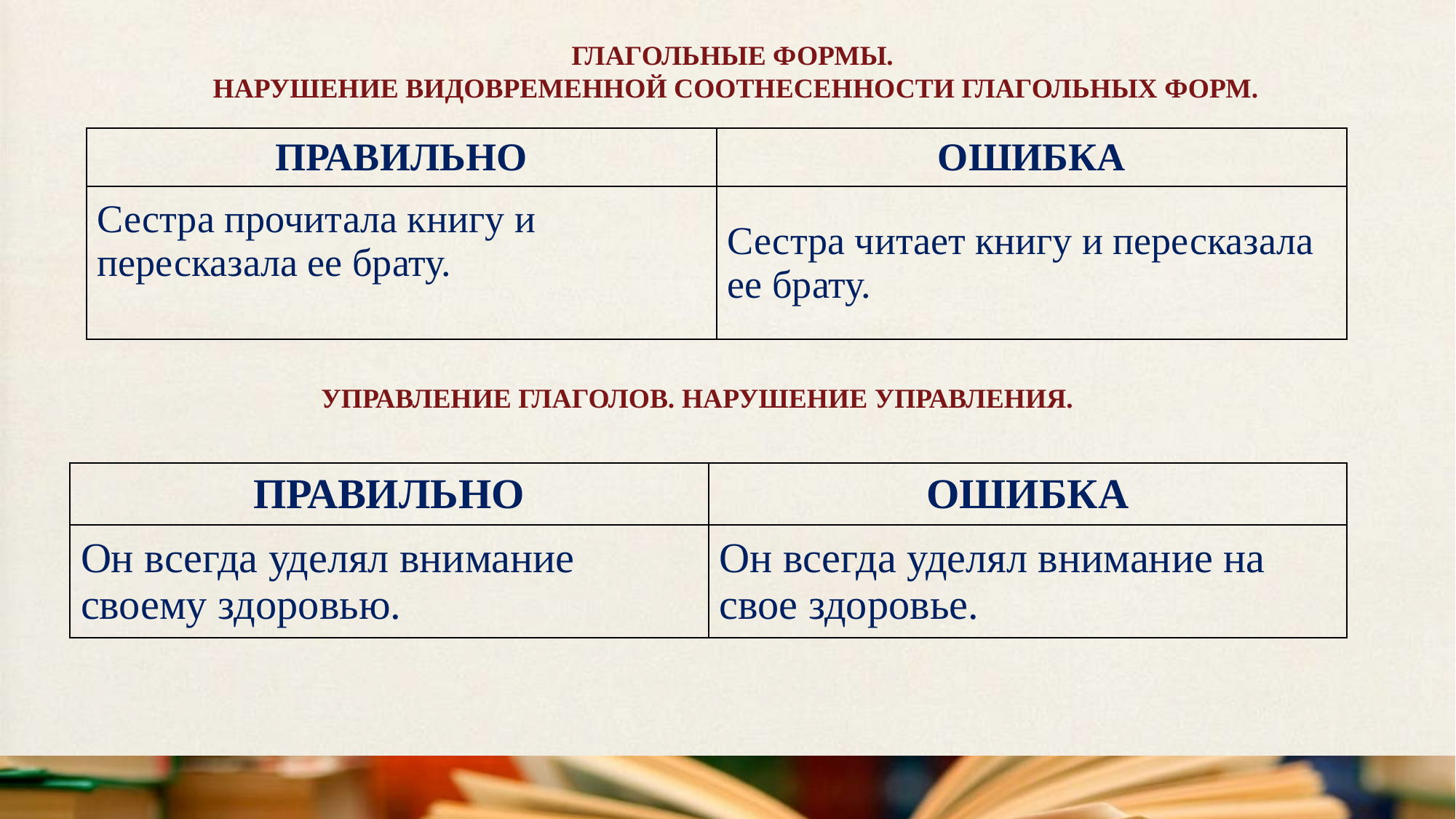

ГЛАГОЛЬНЫЕ ФОРМЫ.
НАРУШЕНИЕ ВИДОВРЕМЕННОЙ СООТНЕСЕННОСТИ ГЛАГОЛЬНЫХ ФОРМ.
| ПРАВИЛЬНО | ОШИБКА |
| --- | --- |
| Сестра прочитала книгу и пересказала ее брату. | Сестра читает книгу и пересказала ее брату. |
УПРАВЛЕНИЕ ГЛАГОЛОВ. НАРУШЕНИЕ УПРАВЛЕНИЯ.
| ПРАВИЛЬНО | ОШИБКА |
| --- | --- |
| Он всегда уделял внимание своему здоровью. | Он всегда уделял внимание на свое здоровье. |